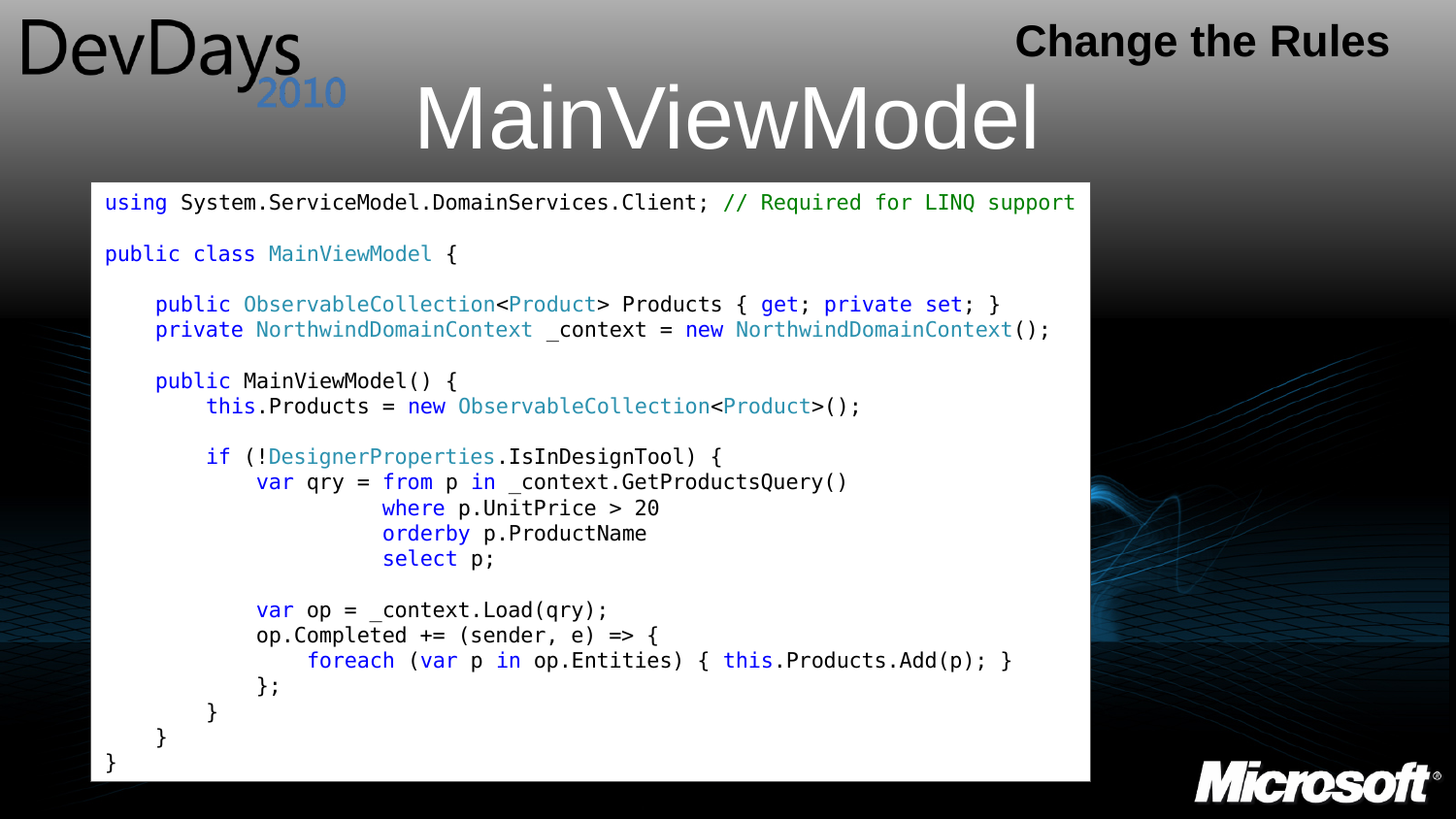

# MainViewModel
using System.ServiceModel.DomainServices.Client; // Required for LINQ support

public class MainViewModel {

    public ObservableCollection<Product> Products { get; private set; }
    private NorthwindDomainContext _context = new NorthwindDomainContext();

    public MainViewModel() {
        this.Products = new ObservableCollection<Product>();

        if (!DesignerProperties.IsInDesignTool) {
            var qry = from p in _context.GetProductsQuery()
                      where p.UnitPrice > 20
                      orderby p.ProductName
                      select p;

            var op = _context.Load(qry);
            op.Completed += (sender, e) => {
                foreach (var p in op.Entities) { this.Products.Add(p); }
            };
        }
    }
}